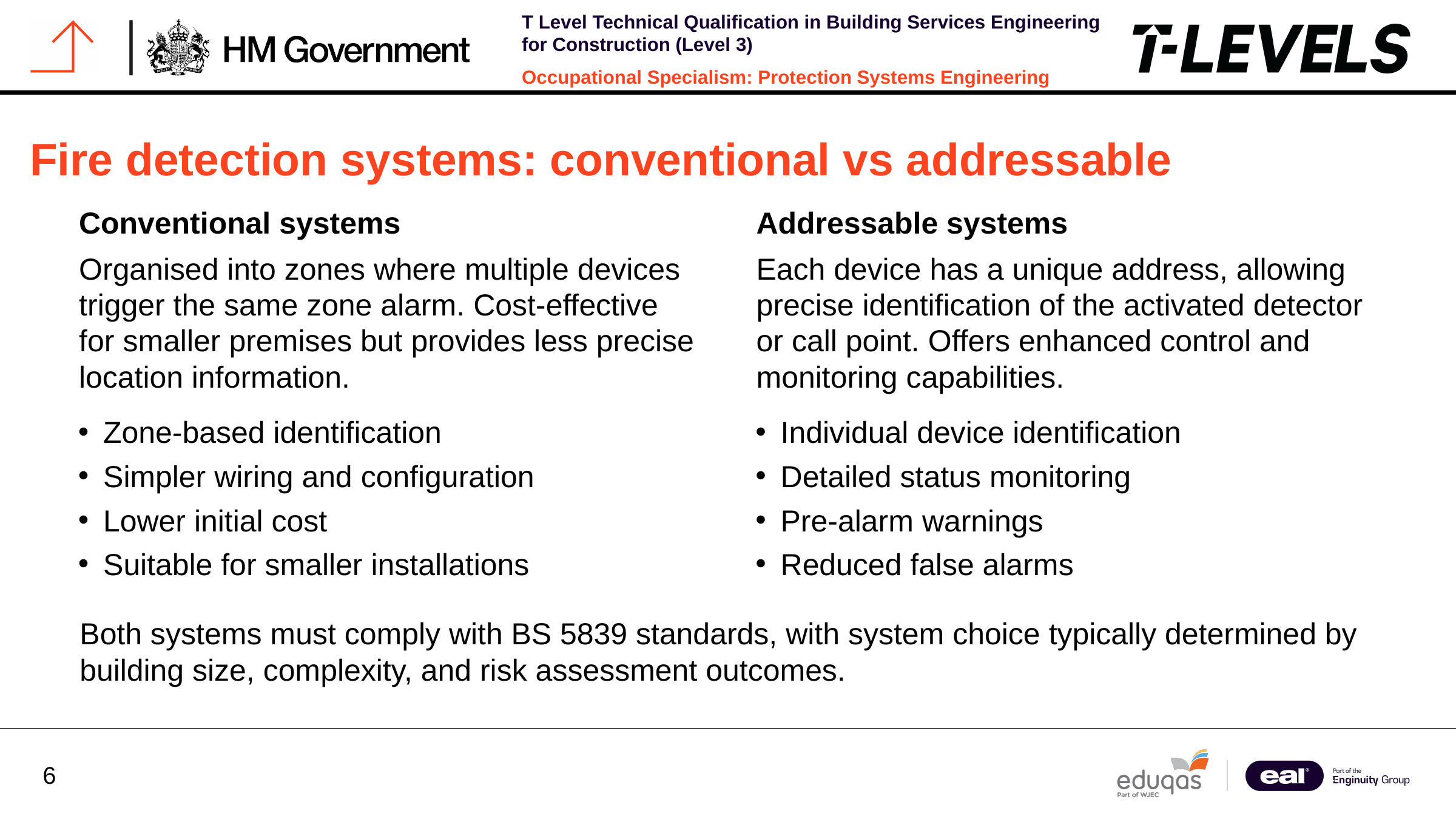

Fire detection systems: conventional vs addressable
Conventional systems
Addressable systems
Organised into zones where multiple devices trigger the same zone alarm. Cost-effective for smaller premises but provides less precise location information.
Each device has a unique address, allowing precise identification of the activated detector or call point. Offers enhanced control and monitoring capabilities.
Zone-based identification
Individual device identification
Simpler wiring and configuration
Detailed status monitoring
Lower initial cost
Pre-alarm warnings
Suitable for smaller installations
Reduced false alarms
Both systems must comply with BS 5839 standards, with system choice typically determined by building size, complexity, and risk assessment outcomes.